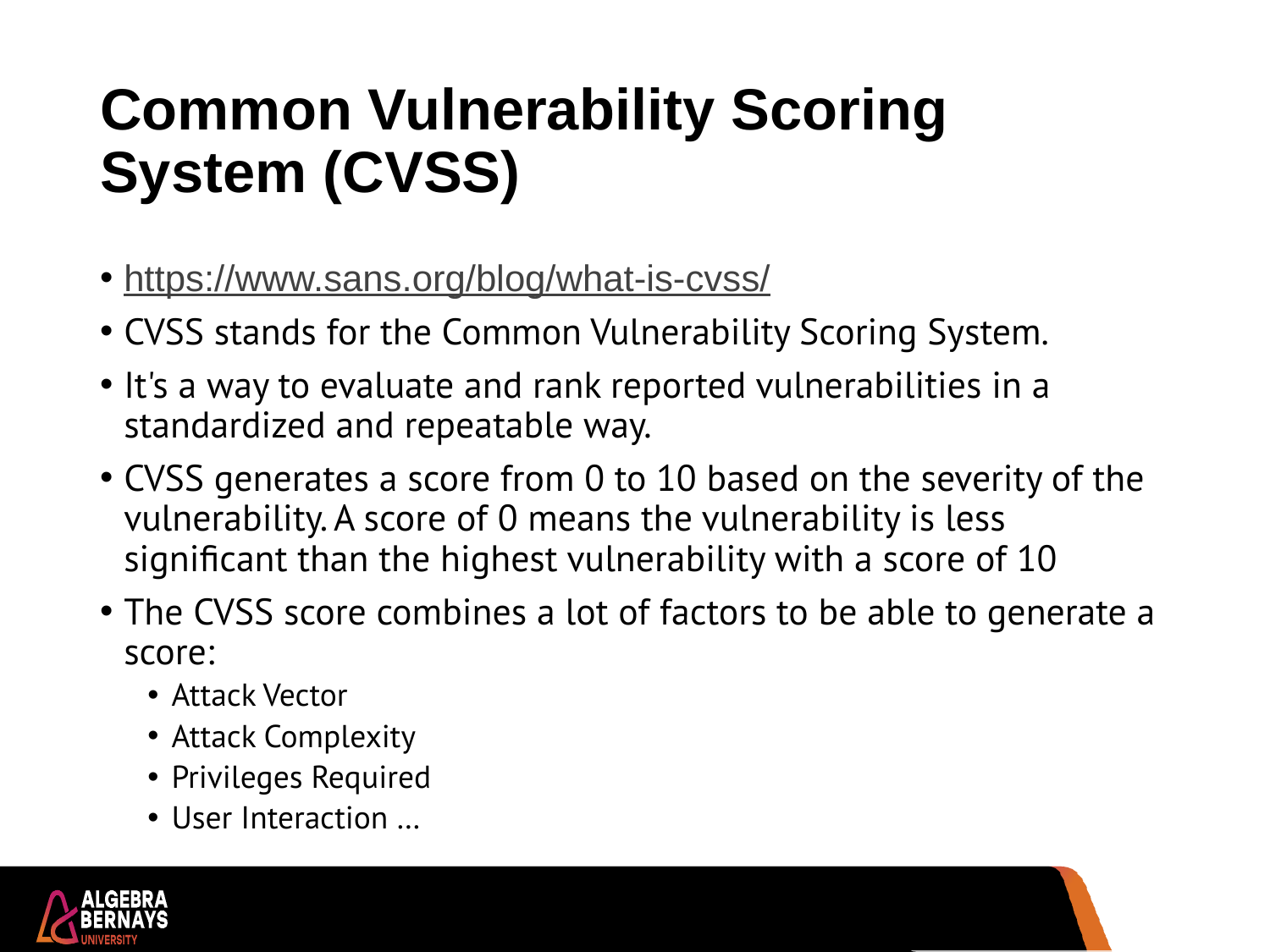

# Common Vulnerability Scoring System (CVSS)
https://www.sans.org/blog/what-is-cvss/
CVSS stands for the Common Vulnerability Scoring System.
It's a way to evaluate and rank reported vulnerabilities in a standardized and repeatable way.
CVSS generates a score from 0 to 10 based on the severity of the vulnerability. A score of 0 means the vulnerability is less significant than the highest vulnerability with a score of 10
The CVSS score combines a lot of factors to be able to generate a score:
Attack Vector
Attack Complexity
Privileges Required
User Interaction …